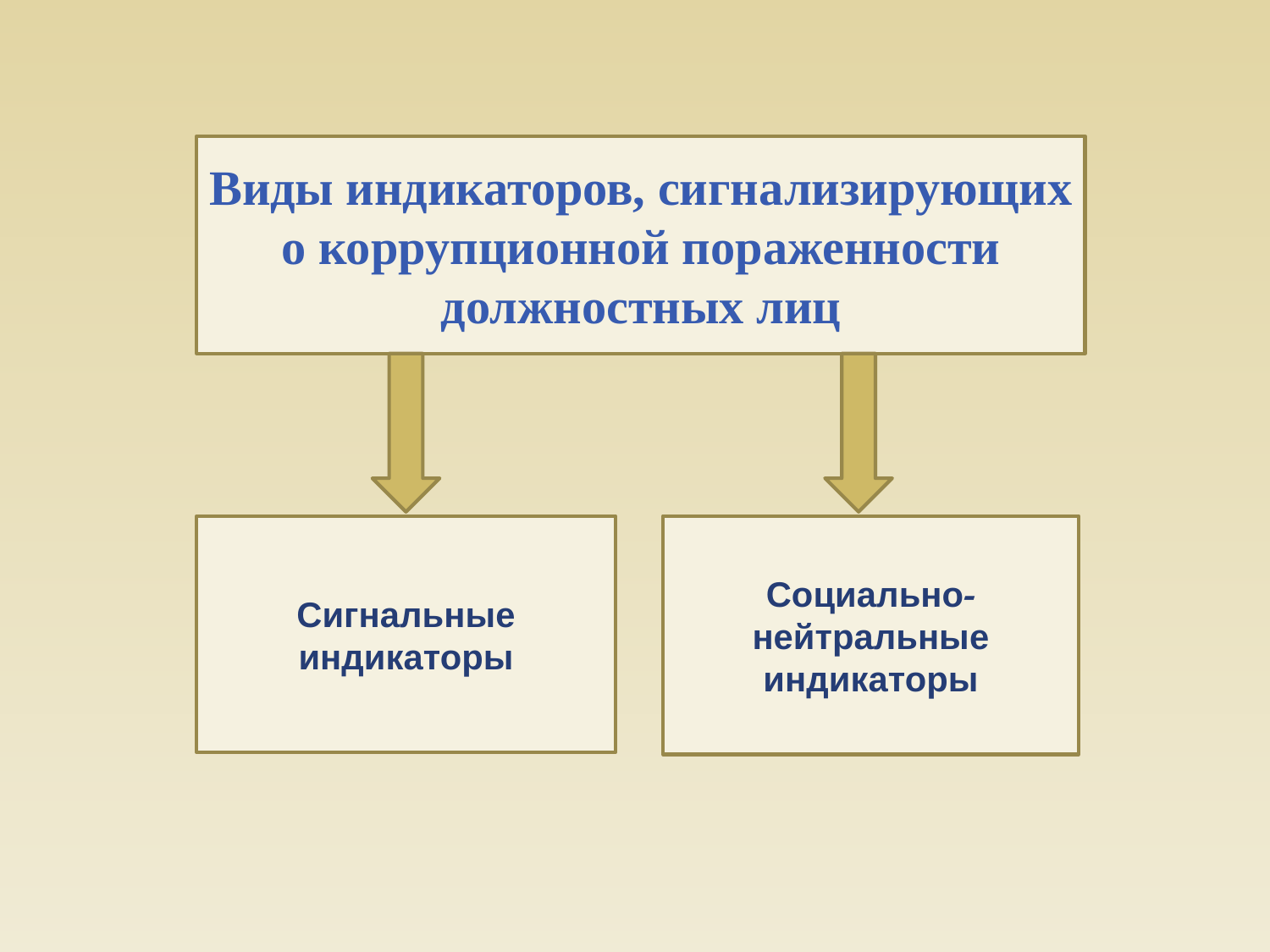

Виды индикаторов, сигнализирующих о коррупционной пораженности должностных лиц

Сигнальные индикаторы
Социально-нейтральные индикаторы